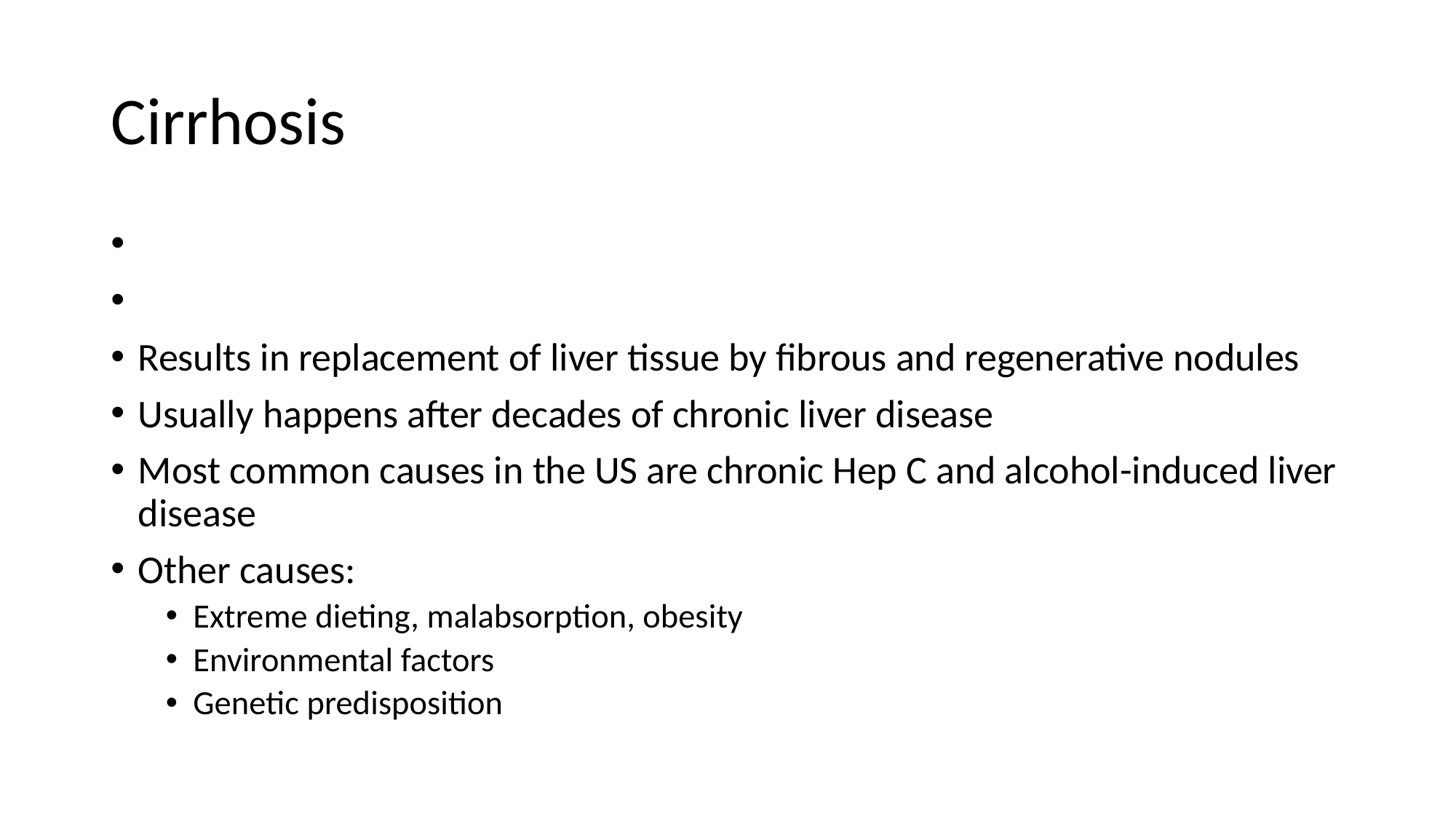

# Cirrhosis

Results in replacement of liver tissue by fibrous and regenerative nodules
Usually happens after decades of chronic liver disease
Most common causes in the US are chronic Hep C and alcohol-induced liver disease
Other causes:
Extreme dieting, malabsorption, obesity
Environmental factors
Genetic predisposition